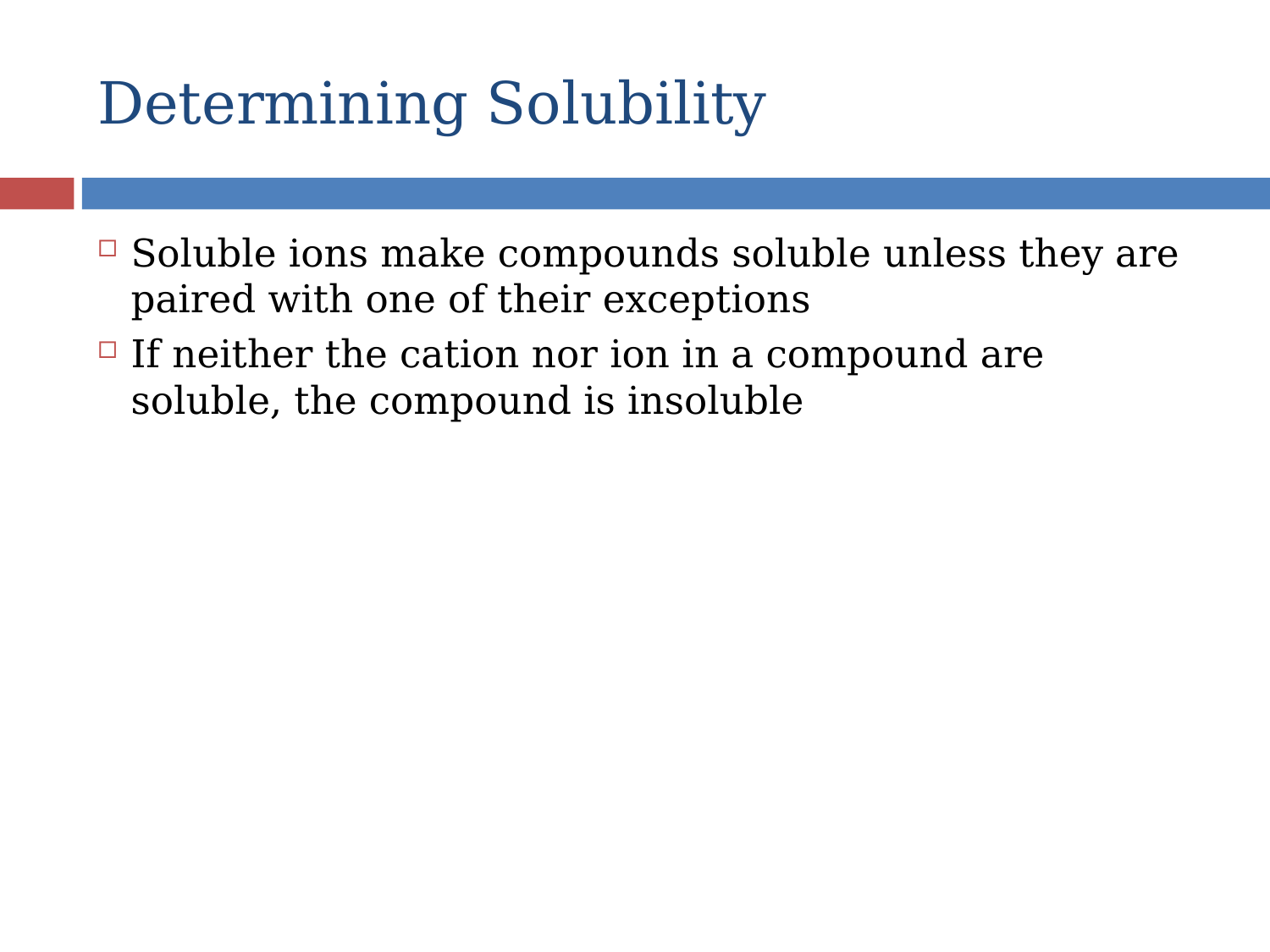

# Determining Solubility
Soluble ions make compounds soluble unless they are paired with one of their exceptions
If neither the cation nor ion in a compound are soluble, the compound is insoluble